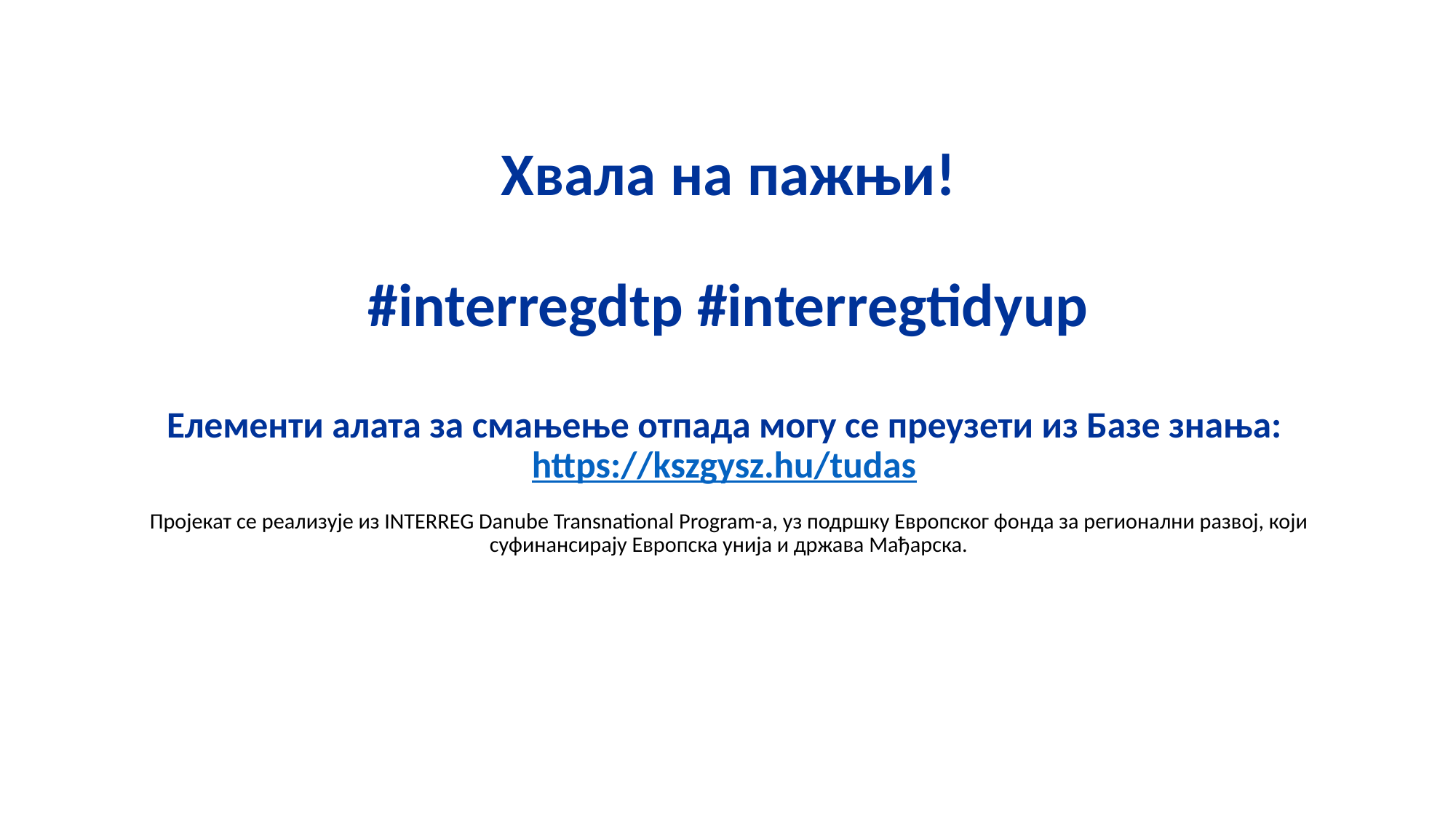

# Хвала на пажњи! #interregdtp #interregtidyup

Елементи алата за смањење отпада могу се преузети из Базе знања: https://kszgysz.hu/tudas
Пројекат се реализује из INTERREG Danube Transnational Program-а, уз подршку Европског фонда за регионални развој, који суфинансирају Европска унија и држава Мађарска.